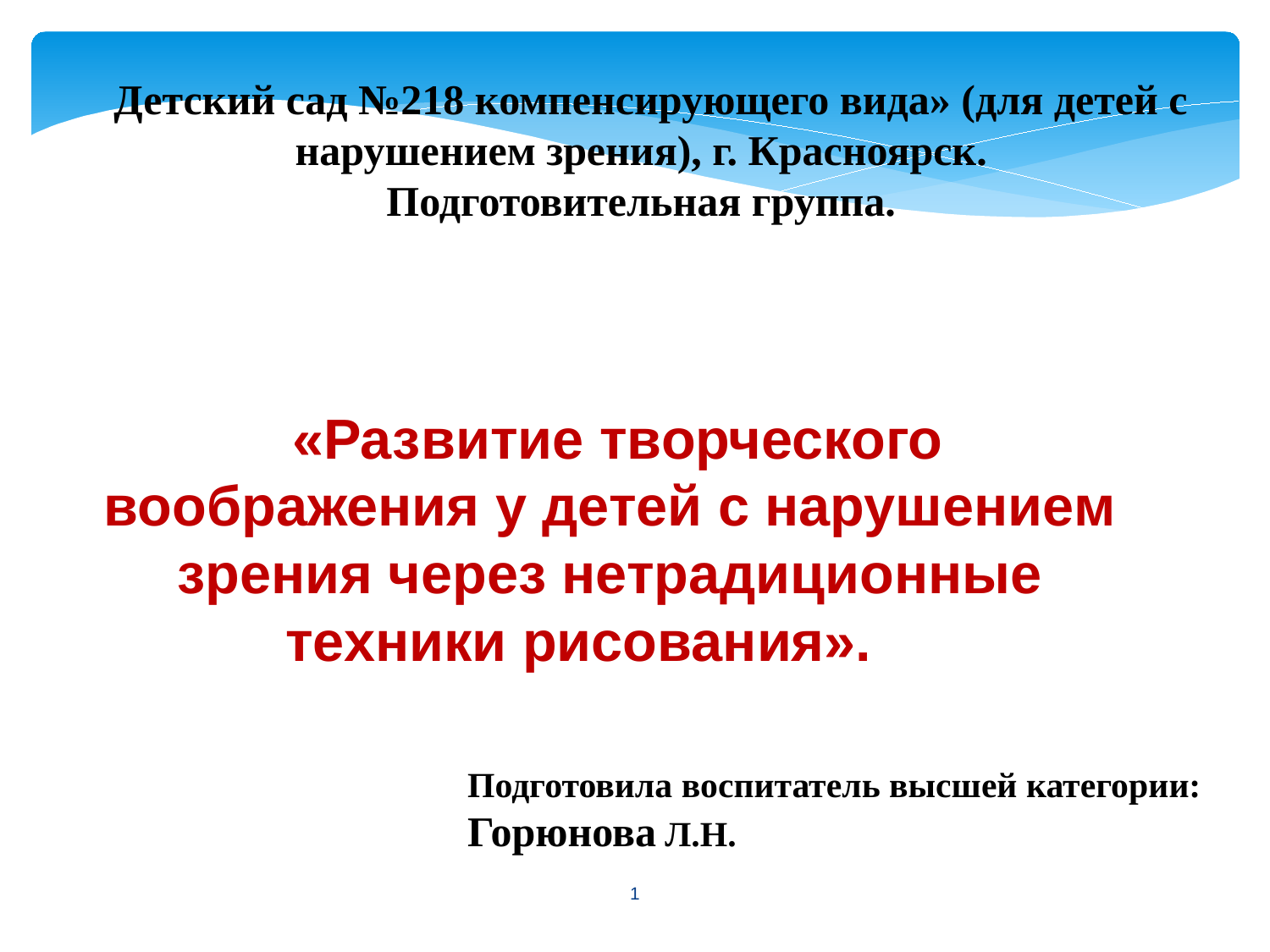

Детский сад №218 компенсирующего вида» (для детей с нарушением зрения), г. Красноярск.
Подготовительная группа.

 «Развитие творческого воображения у детей с нарушением зрения через нетрадиционные техники рисования».
Подготовила воспитатель высшей категории: Горюнова Л.Н.
1